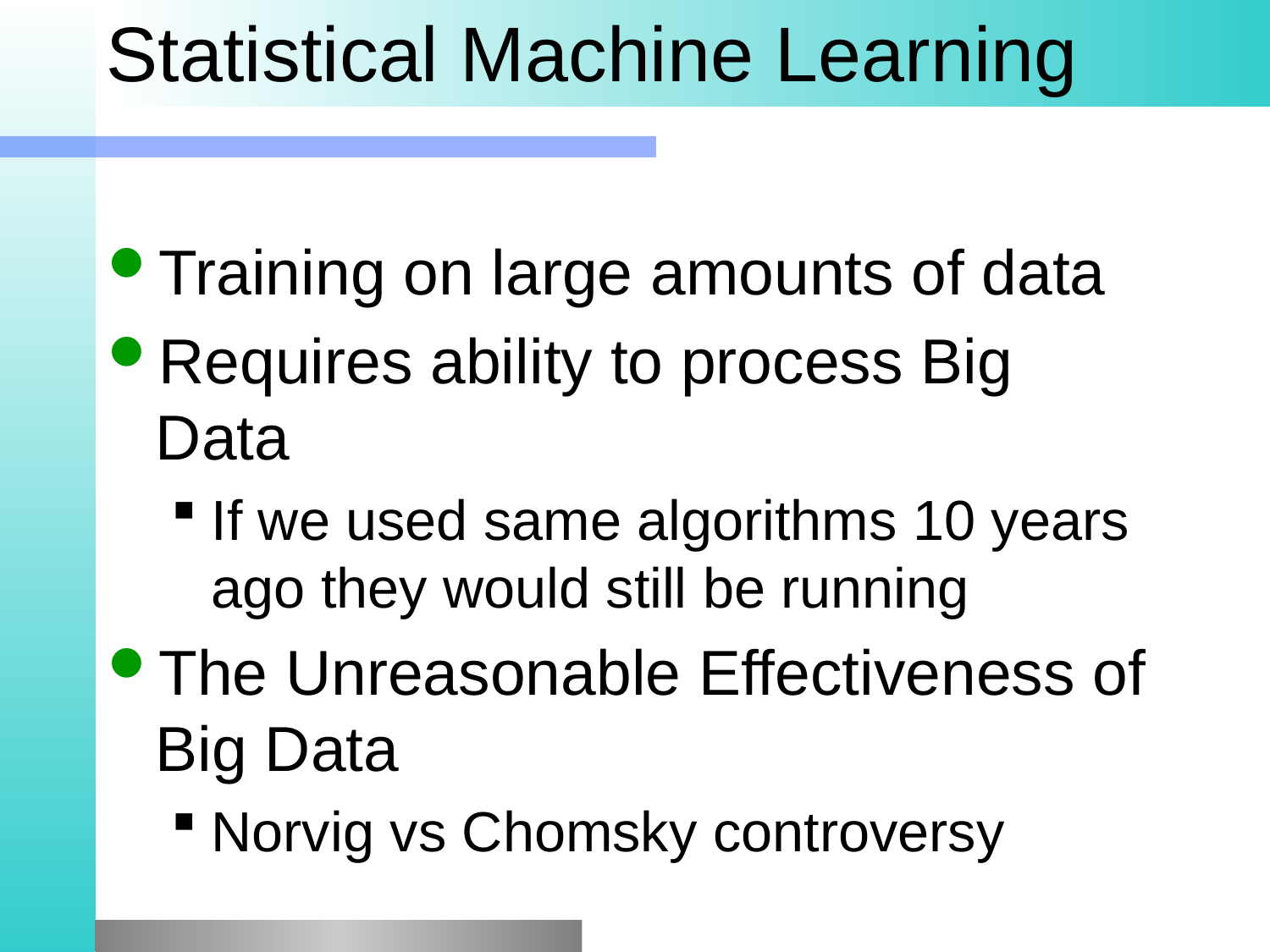

# Statistical Machine Learning
Training on large amounts of data
Requires ability to process Big Data
If we used same algorithms 10 years ago they would still be running
The Unreasonable Effectiveness of Big Data
Norvig vs Chomsky controversy